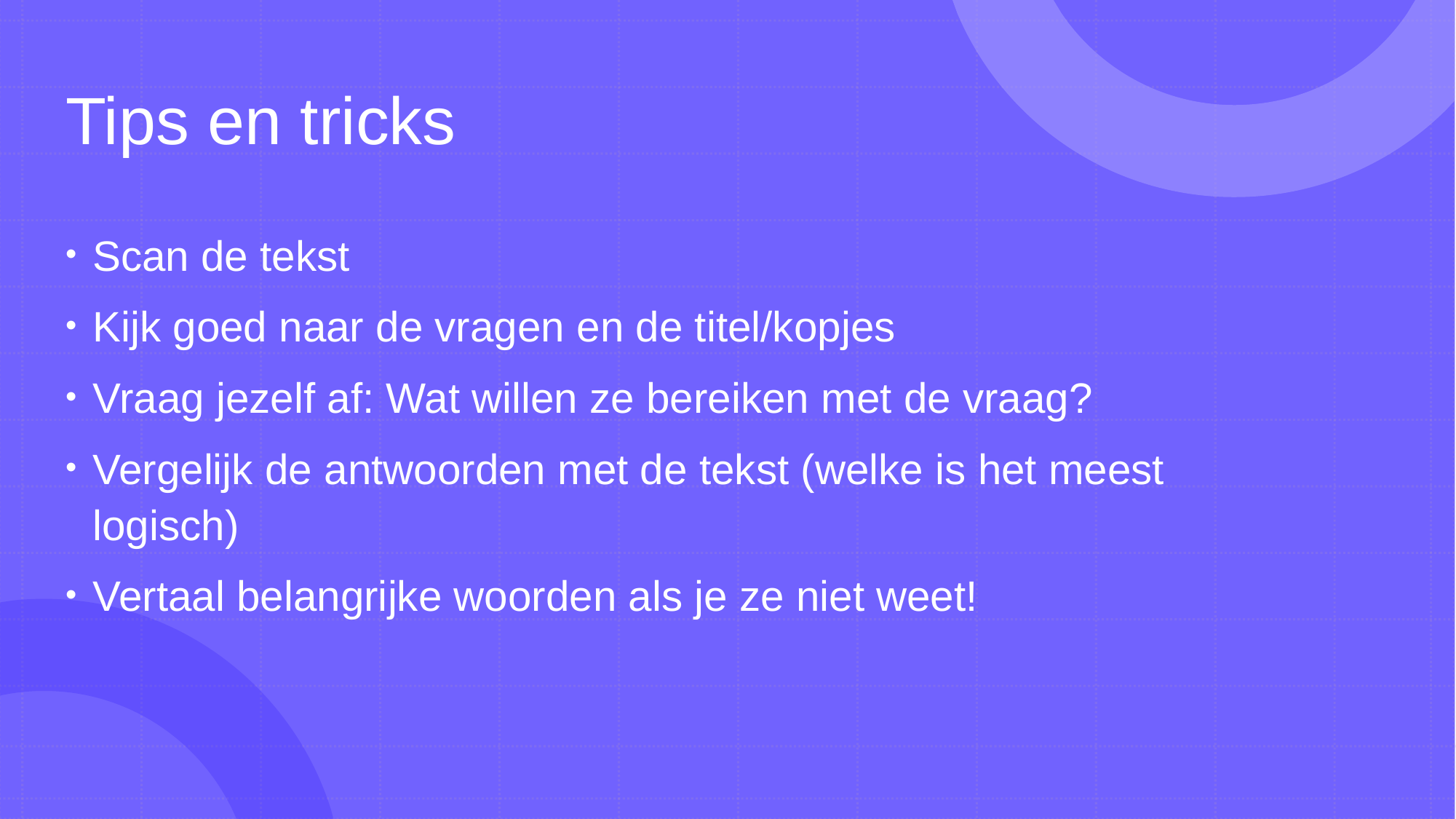

# Tips en tricks
Scan de tekst
Kijk goed naar de vragen en de titel/kopjes
Vraag jezelf af: Wat willen ze bereiken met de vraag?
Vergelijk de antwoorden met de tekst (welke is het meest logisch)
Vertaal belangrijke woorden als je ze niet weet!